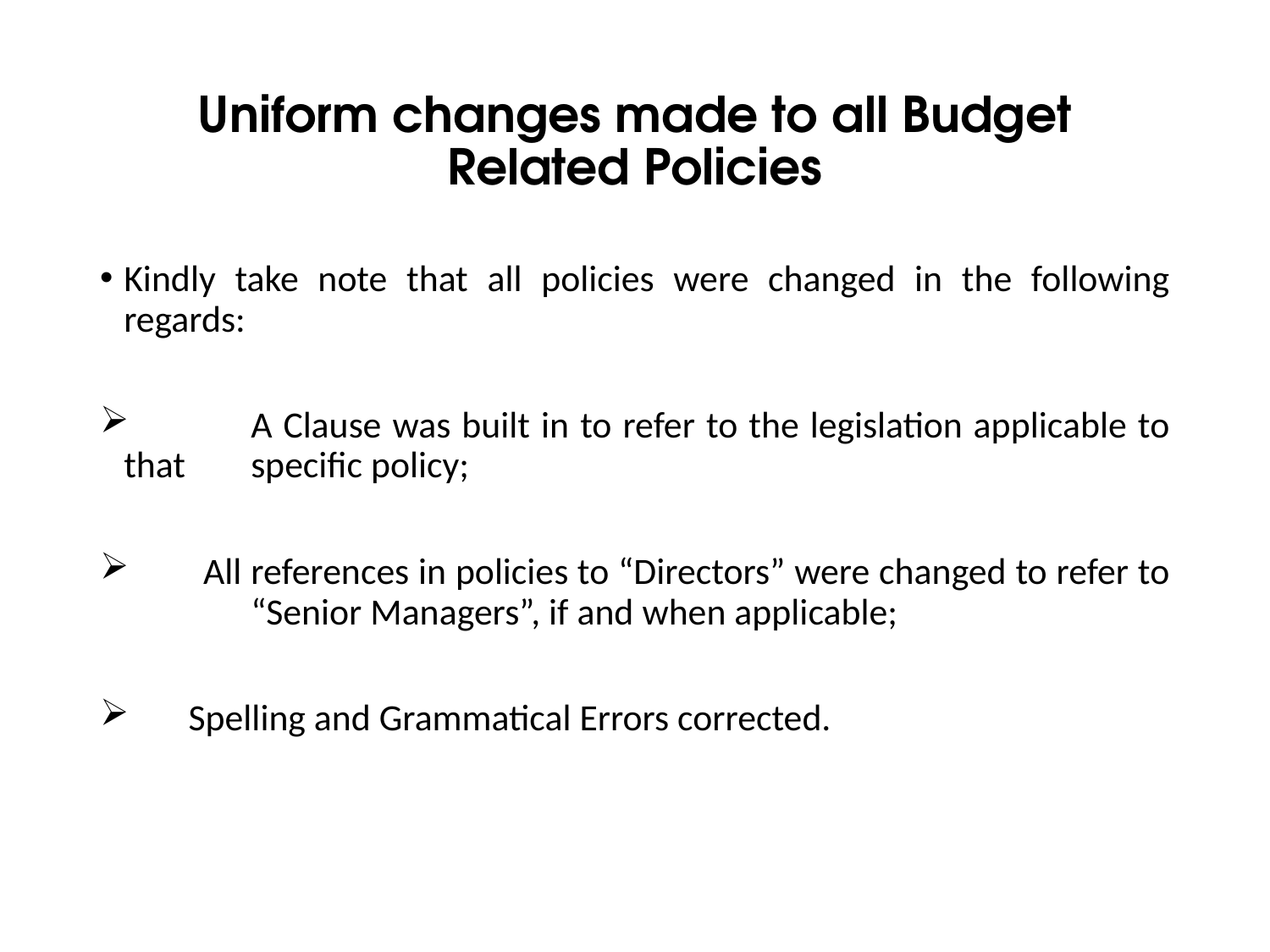

# Uniform changes made to all Budget Related Policies
Kindly take note that all policies were changed in the following regards:

	A Clause was built in to refer to the legislation applicable to that 	specific policy;

        All references in policies to “Directors” were changed to refer to 	“Senior Managers”, if and when applicable;

       Spelling and Grammatical Errors corrected.